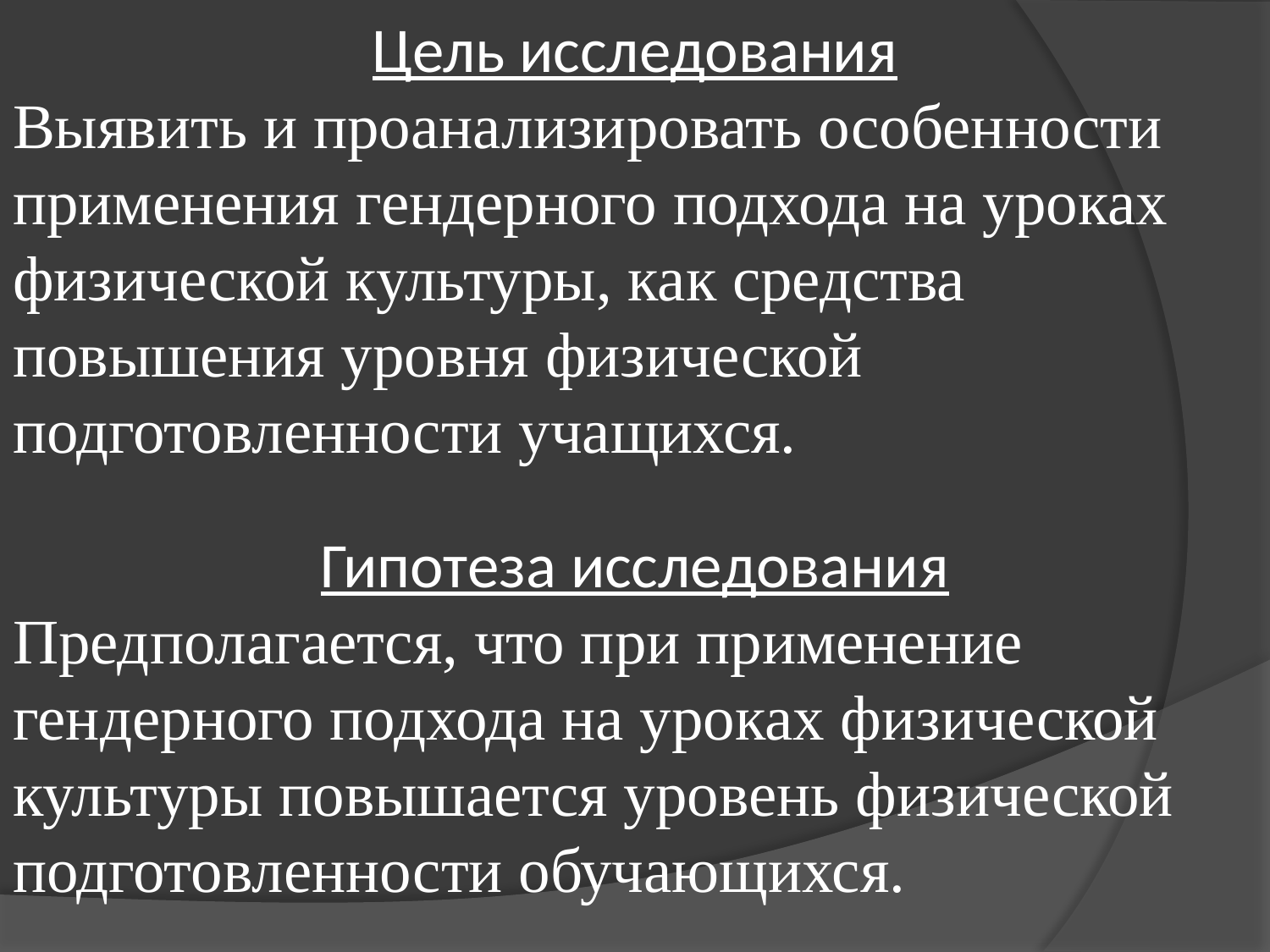

Цель исследования
Выявить и проанализировать особенности применения гендерного подхода на уроках физической культуры, как средства повышения уровня физической подготовленности учащихся.
Гипотеза исследования
Предполагается, что при применение гендерного подхода на уроках физической культуры повышается уровень физической подготовленности обучающихся.